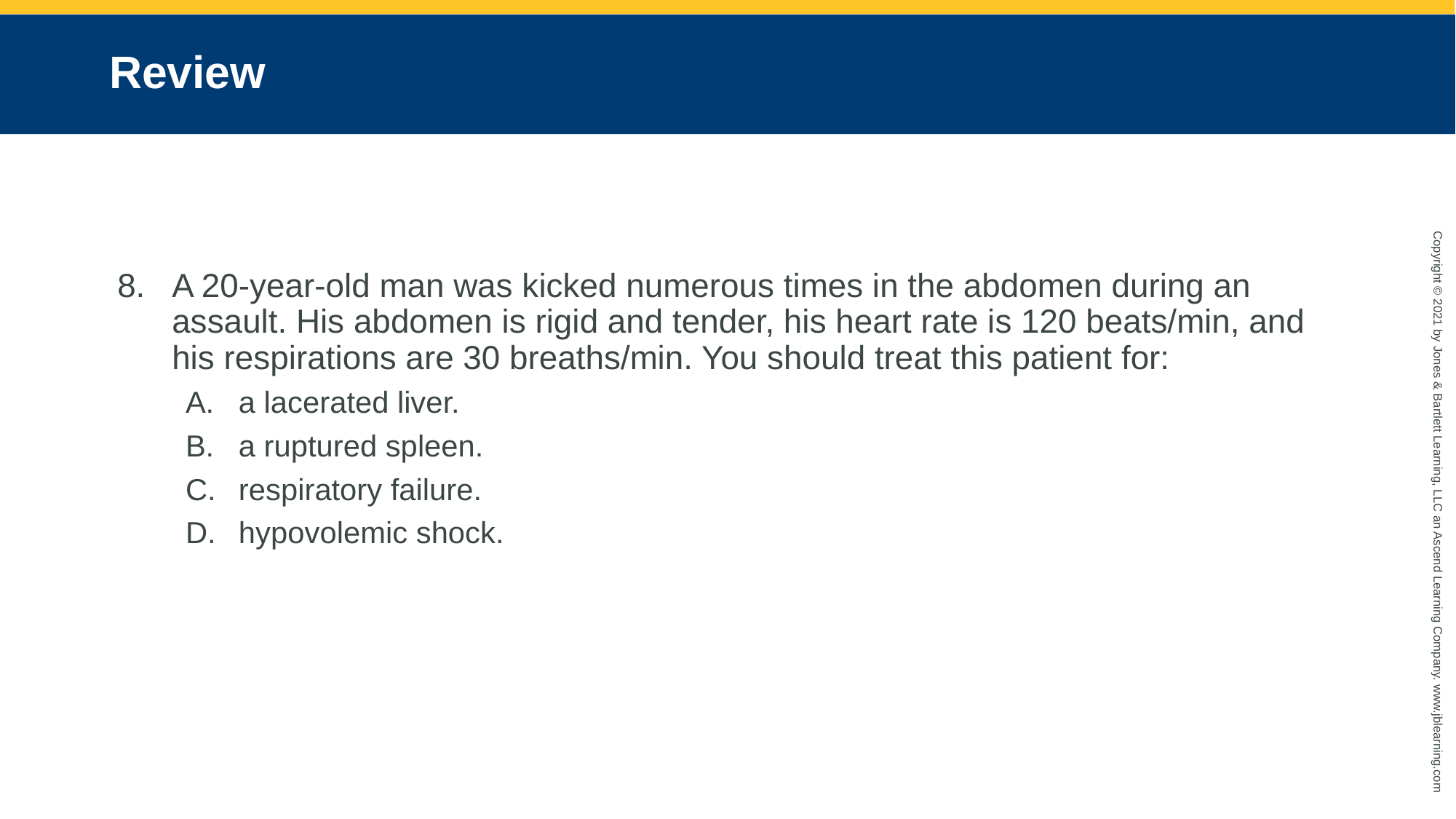

# Review
A 20-year-old man was kicked numerous times in the abdomen during an assault. His abdomen is rigid and tender, his heart rate is 120 beats/min, and his respirations are 30 breaths/min. You should treat this patient for:
a lacerated liver.
a ruptured spleen.
respiratory failure.
hypovolemic shock.